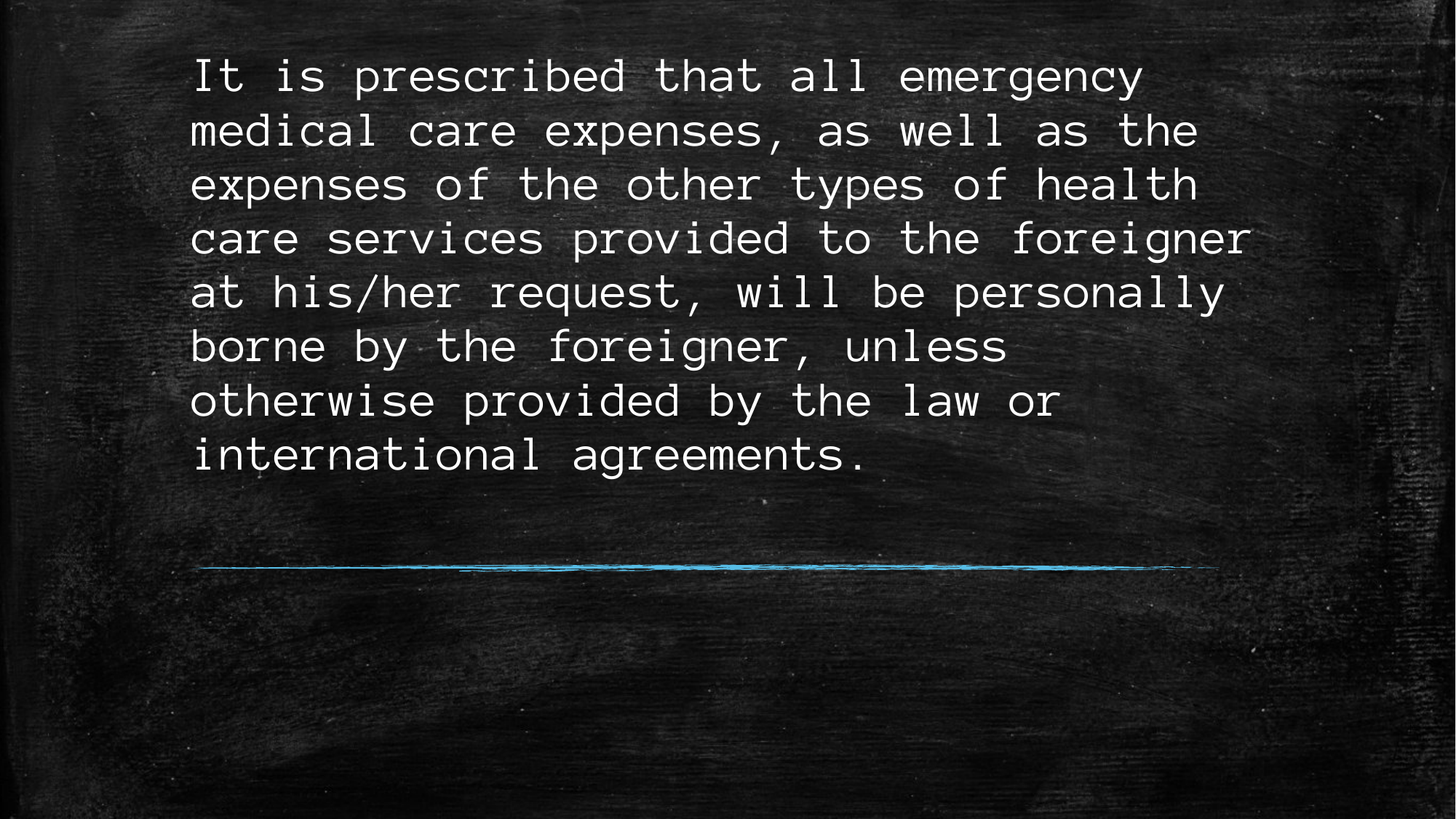

# It is prescribed that all emergency medical care expenses, as well as the expenses of the other types of health care services provided to the foreigner at his/her request, will be personally borne by the foreigner, unless otherwise provided by the law or international agreements.